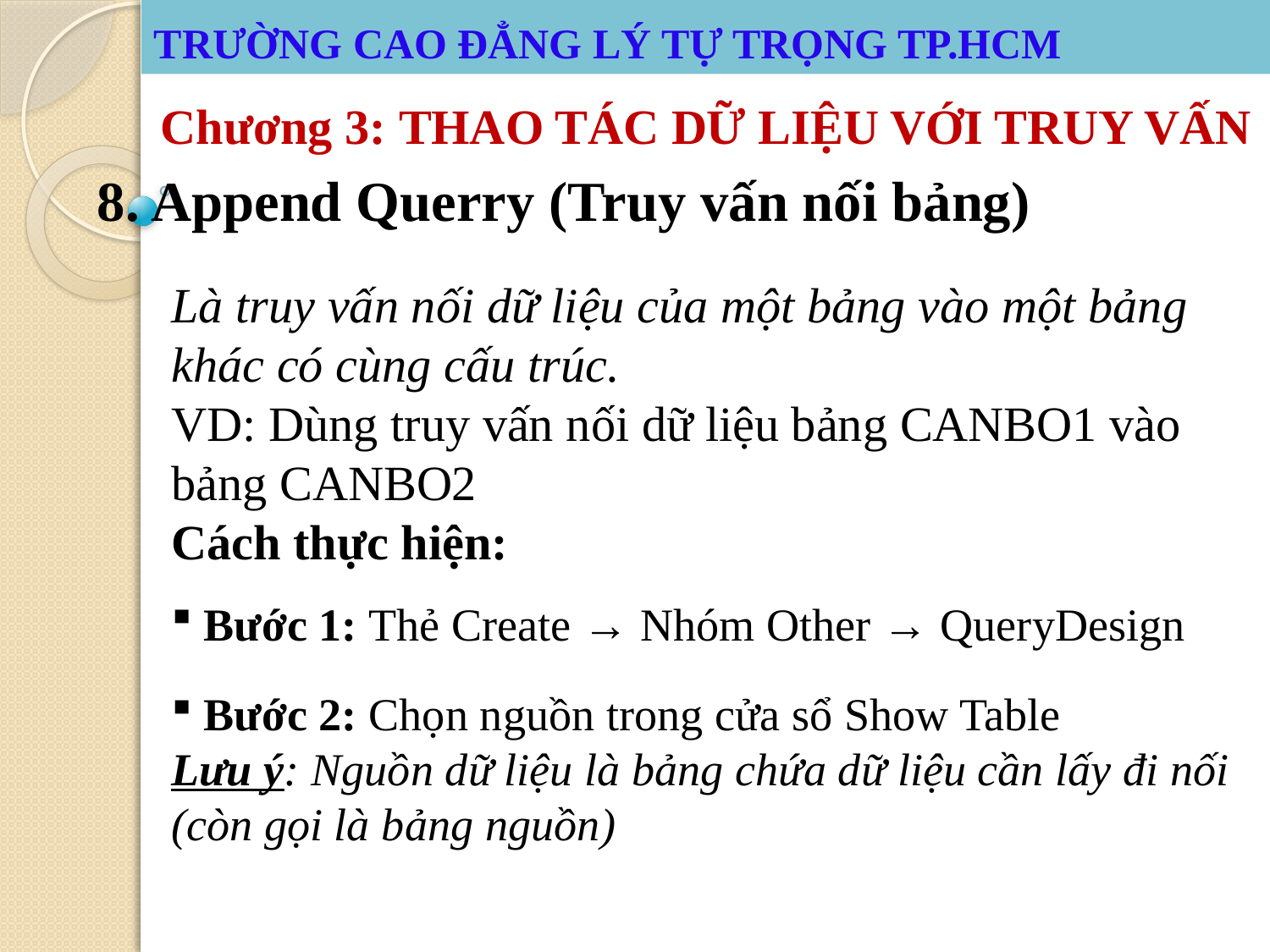

# TRƯỜNG CAO ĐẲNG LÝ TỰ TRỌNG TP.HCM
TRƯỜNG CAO ĐẲNG LÝ TỰ TRỌNG TP.HCM
Chương 3: THAO TÁC DỮ LIỆU VỚI TRUY VẤN
8. Append Querry (Truy vấn nối bảng)
Là truy vấn nối dữ liệu của một bảng vào một bảng khác có cùng cấu trúc.
VD: Dùng truy vấn nối dữ liệu bảng CANBO1 vào bảng CANBO2
Cách thực hiện:
 Bước 1: Thẻ Create → Nhóm Other → QueryDesign
 Bước 2: Chọn nguồn trong cửa sổ Show Table
Lưu ý: Nguồn dữ liệu là bảng chứa dữ liệu cần lấy đi nối (còn gọi là bảng nguồn)